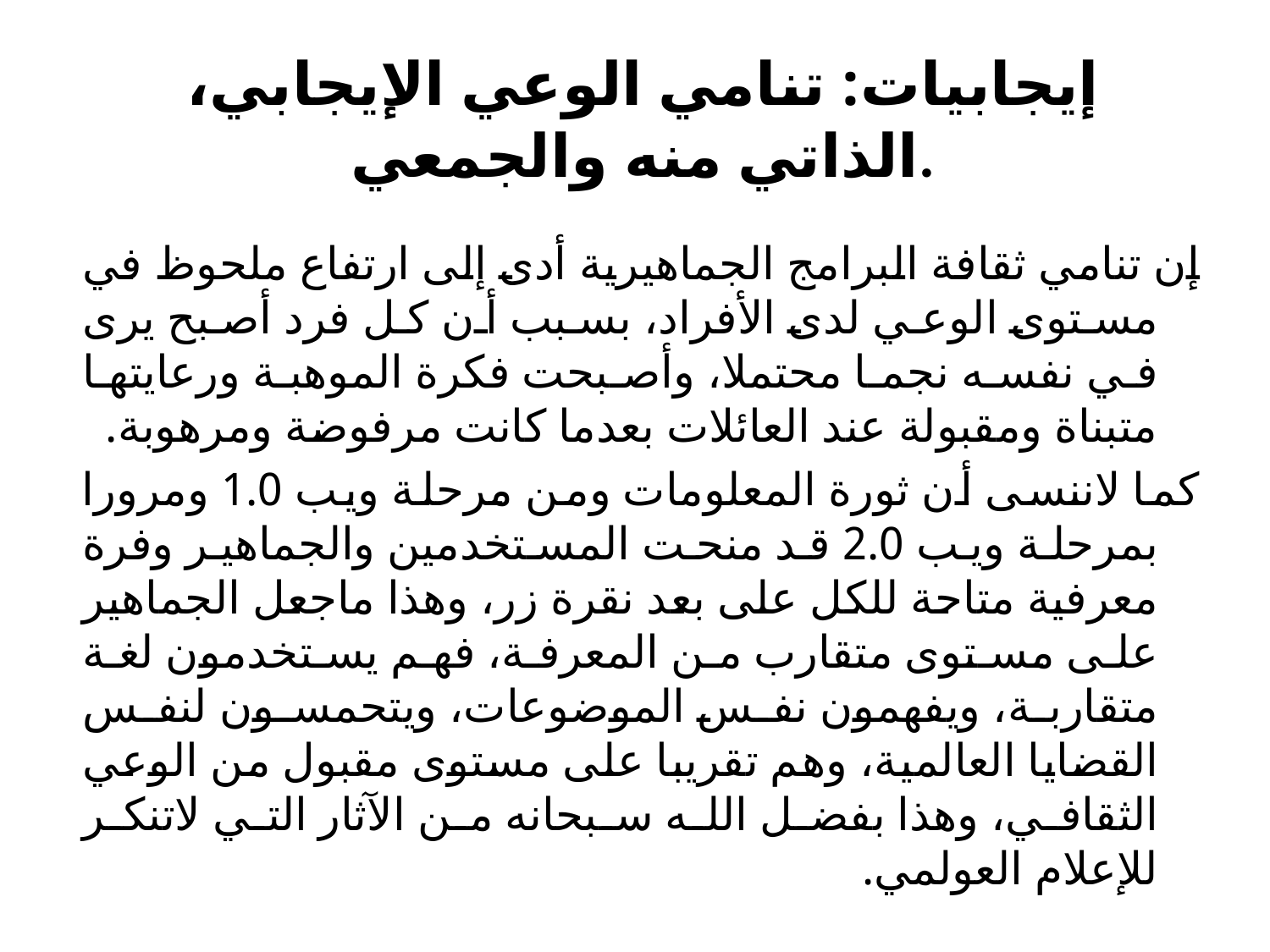

# إيجابيات: تنامي الوعي الإيجابي، الذاتي منه والجمعي.
إن تنامي ثقافة البرامج الجماهيرية أدى إلى ارتفاع ملحوظ في مستوى الوعي لدى الأفراد، بسبب أن كل فرد أصبح يرى في نفسه نجما محتملا، وأصبحت فكرة الموهبة ورعايتها متبناة ومقبولة عند العائلات بعدما كانت مرفوضة ومرهوبة.
كما لاننسى أن ثورة المعلومات ومن مرحلة ويب 1.0 ومرورا بمرحلة ويب 2.0 قد منحت المستخدمين والجماهير وفرة معرفية متاحة للكل على بعد نقرة زر، وهذا ماجعل الجماهير على مستوى متقارب من المعرفة، فهم يستخدمون لغة متقاربة، ويفهمون نفس الموضوعات، ويتحمسون لنفس القضايا العالمية، وهم تقريبا على مستوى مقبول من الوعي الثقافي، وهذا بفضل الله سبحانه من الآثار التي لاتنكر للإعلام العولمي.